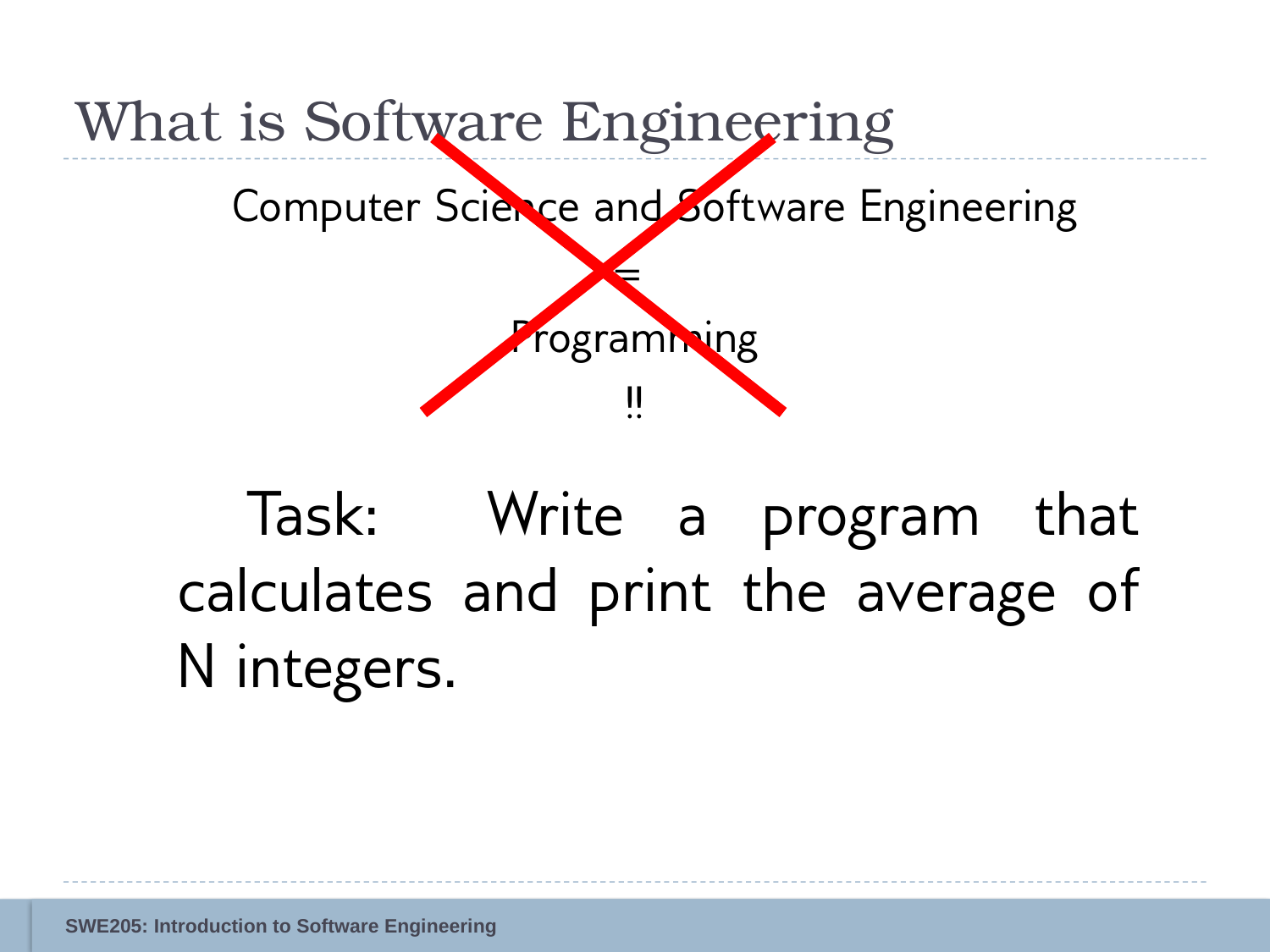

# What is Software Engineering
    Computer Science and Software Engineering
=
Programming
!!
  Task:  Write a program that calculates and print the average of N integers.
5